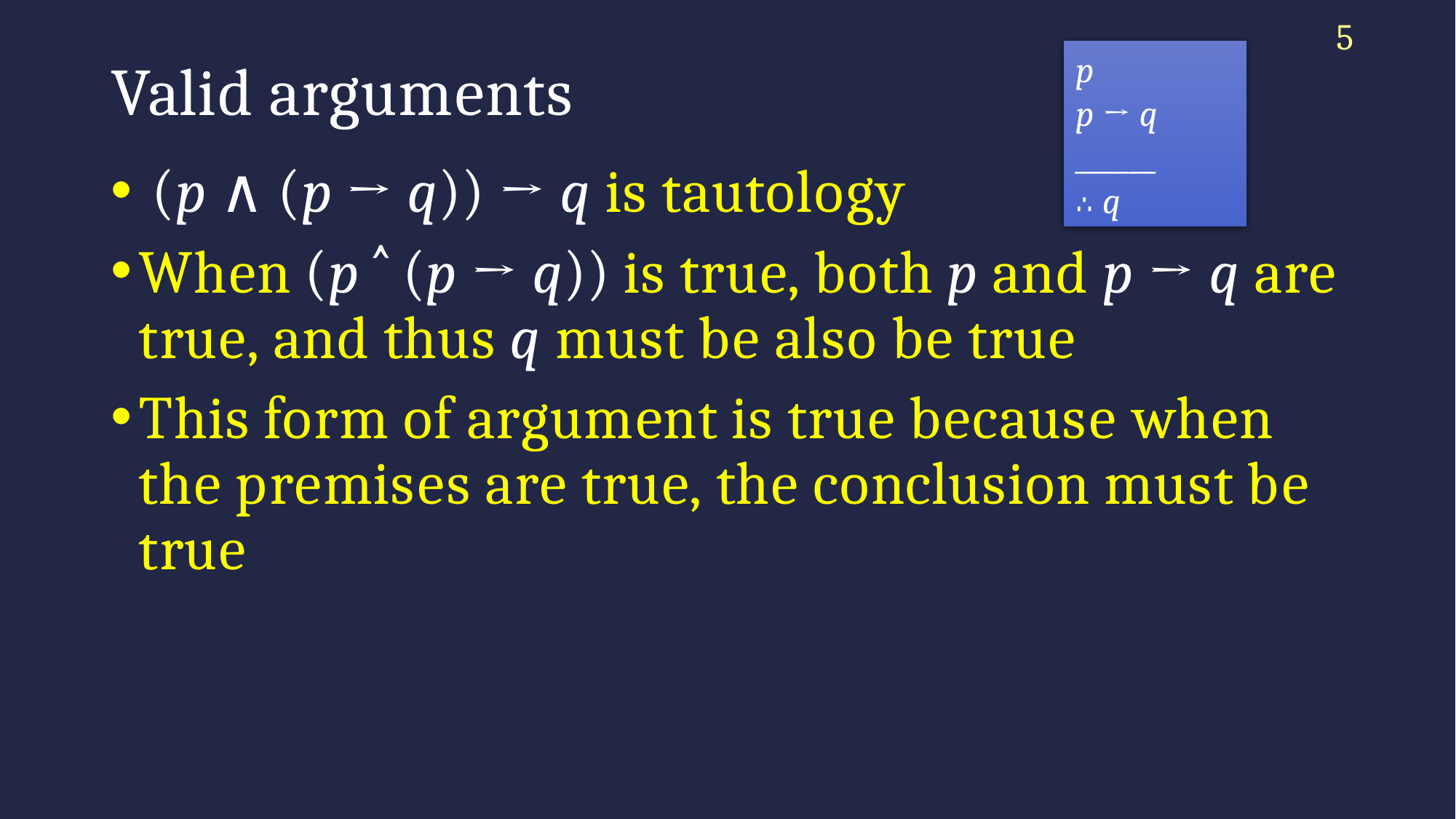

5
p
p → q
______
∴ q
# Valid arguments
 (p ∧ (p → q)) → q is tautology
When (p ˄ (p → q)) is true, both p and p → q are true, and thus q must be also be true
This form of argument is true because when the premises are true, the conclusion must be true